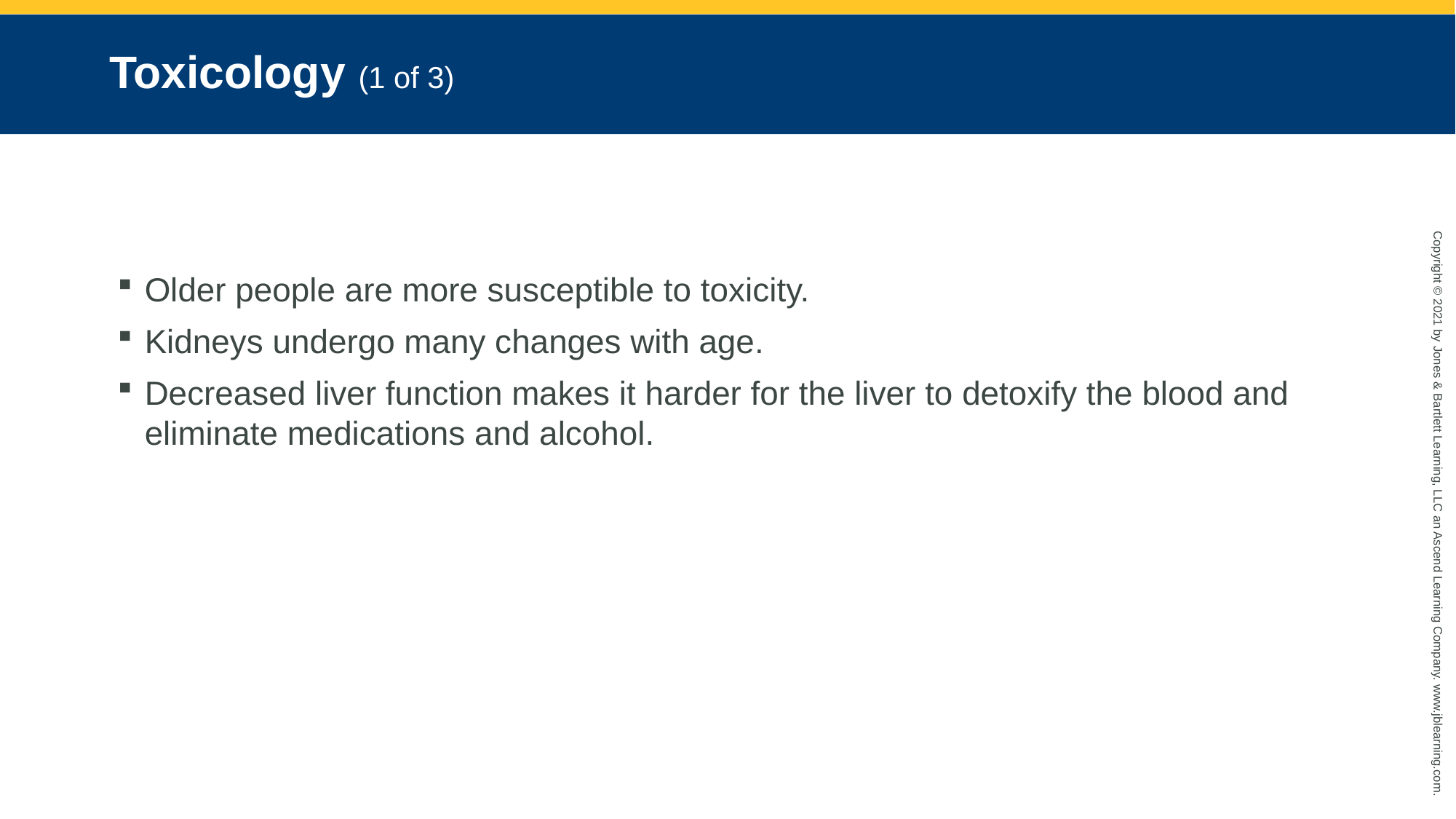

# Toxicology (1 of 3)
Older people are more susceptible to toxicity.
Kidneys undergo many changes with age.
Decreased liver function makes it harder for the liver to detoxify the blood and eliminate medications and alcohol.